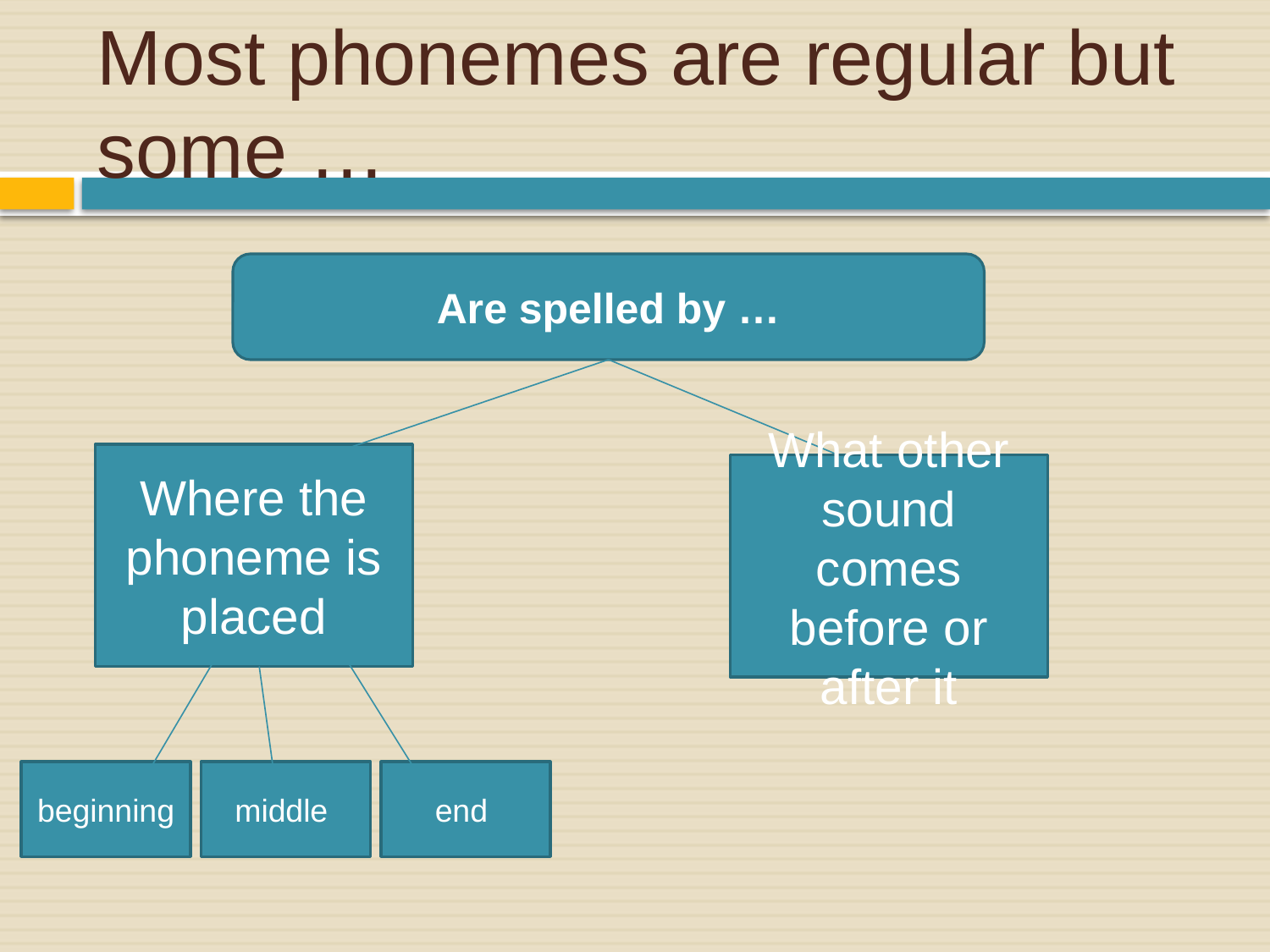

# Most phonemes are regular but some …
Are spelled by …
Where the phoneme is placed
What other sound comes before or after it
beginning
middle
end